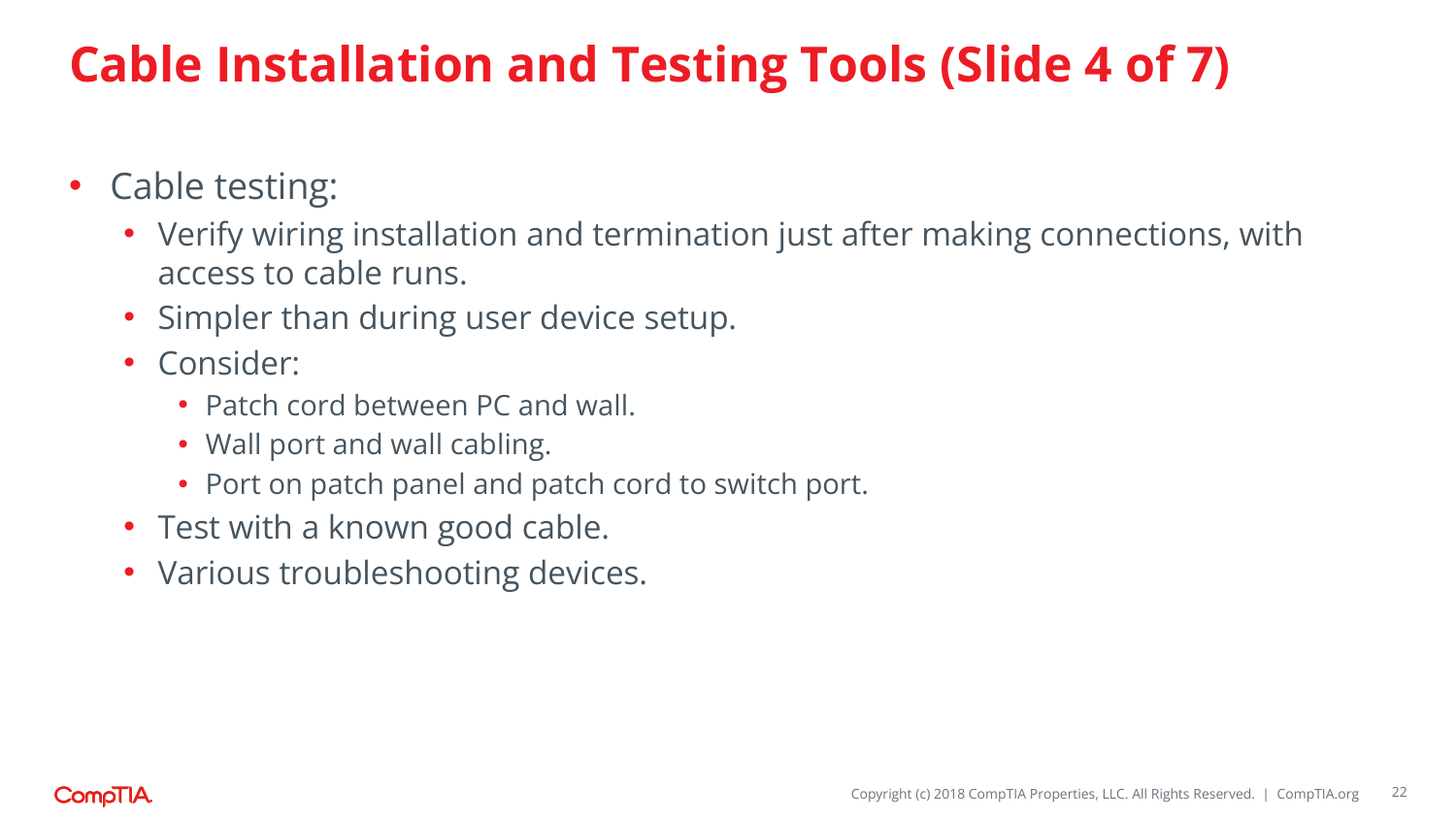

# Cable Installation and Testing Tools (Slide 4 of 7)
Cable testing:
Verify wiring installation and termination just after making connections, with access to cable runs.
Simpler than during user device setup.
Consider:
Patch cord between PC and wall.
Wall port and wall cabling.
Port on patch panel and patch cord to switch port.
Test with a known good cable.
Various troubleshooting devices.
22